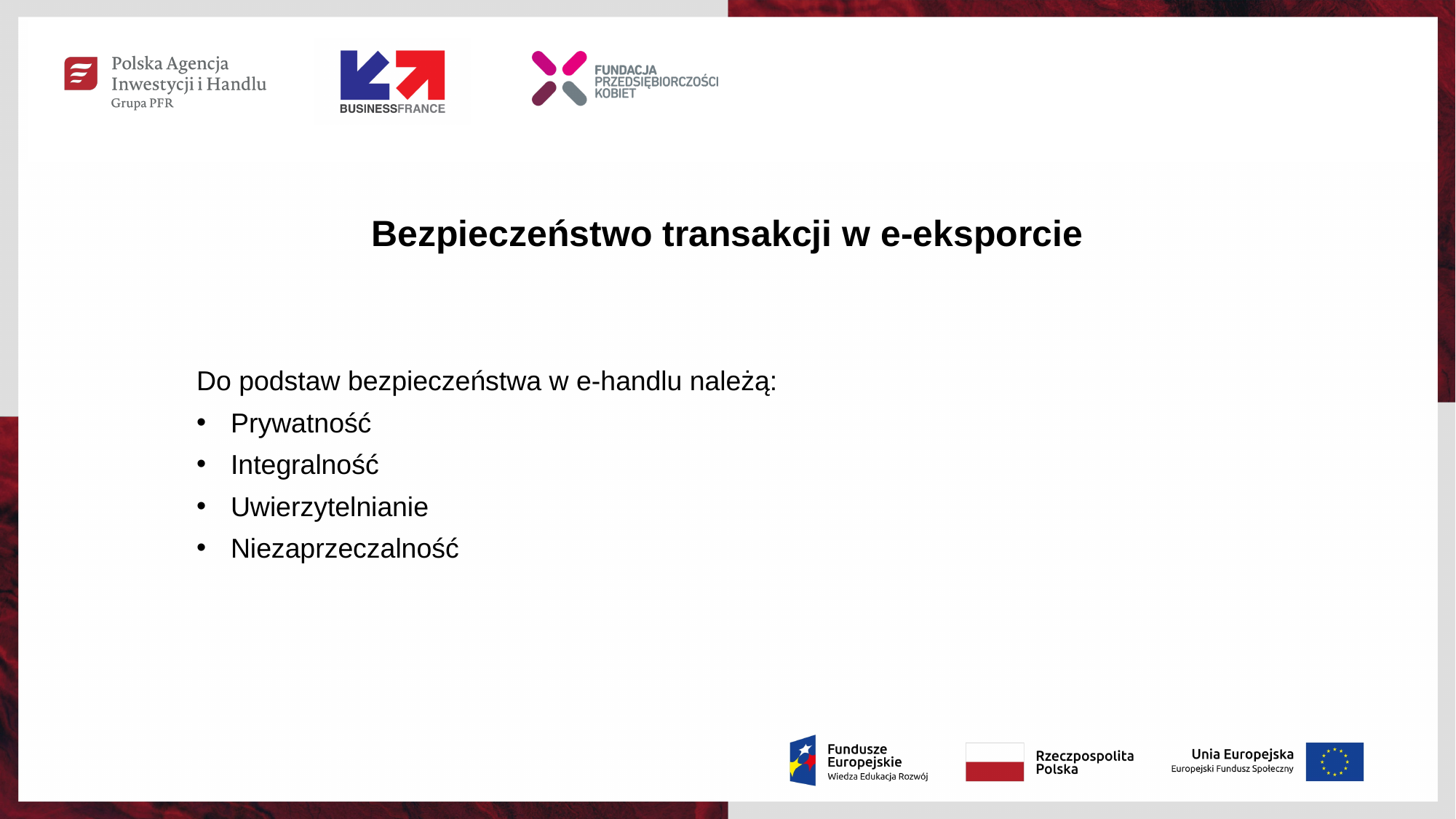

Bezpieczeństwo transakcji w e-eksporcie
Do podstaw bezpieczeństwa w e-handlu należą:
Prywatność
Integralność
Uwierzytelnianie
Niezaprzeczalność